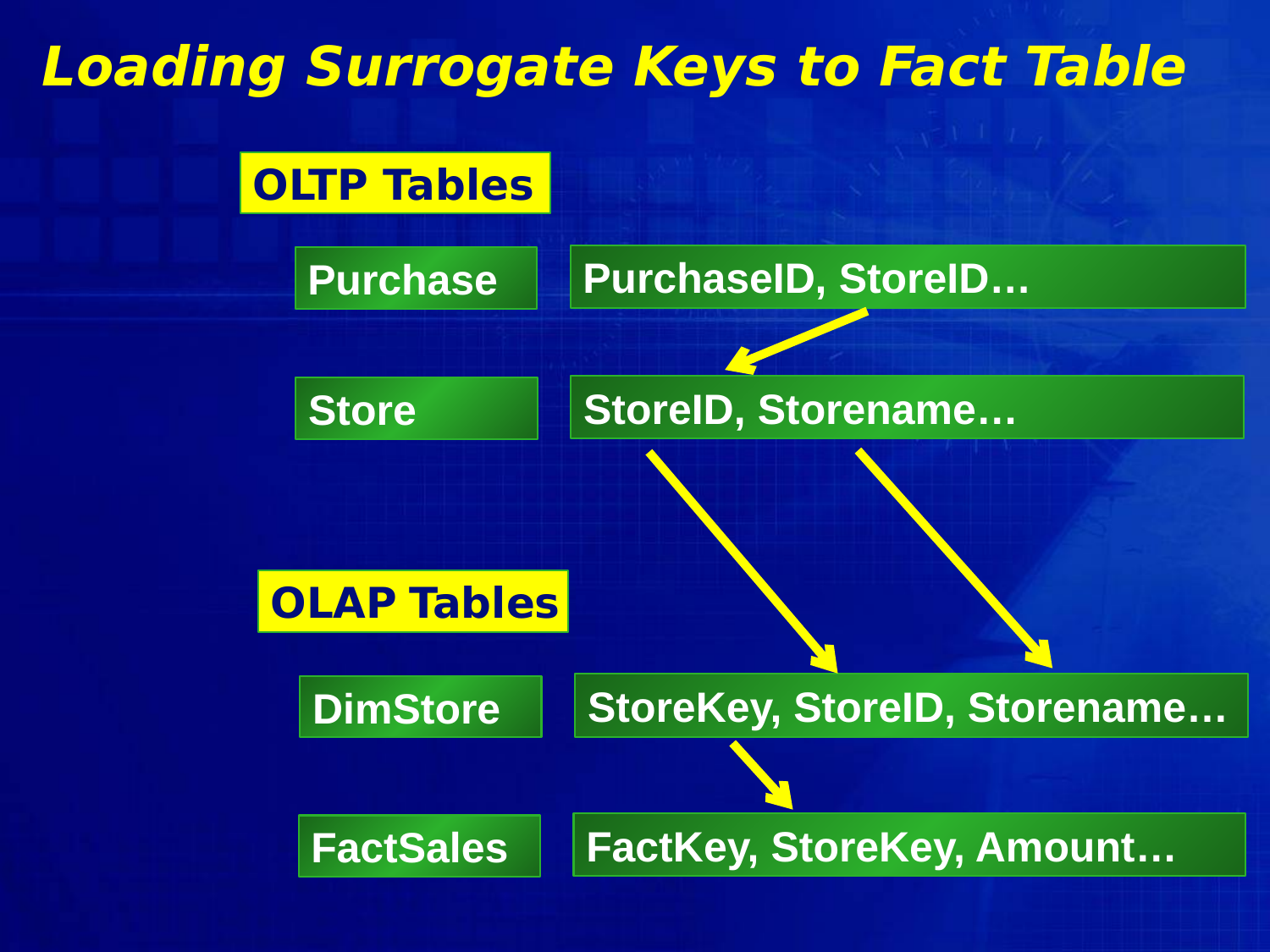

# Loading Surrogate Keys to Fact Table
OLTP Tables
PurchaseID, StoreID…
Purchase
StoreID, Storename…
Store
OLAP Tables
StoreKey, StoreID, Storename…
DimStore
FactKey, StoreKey, Amount…
FactSales